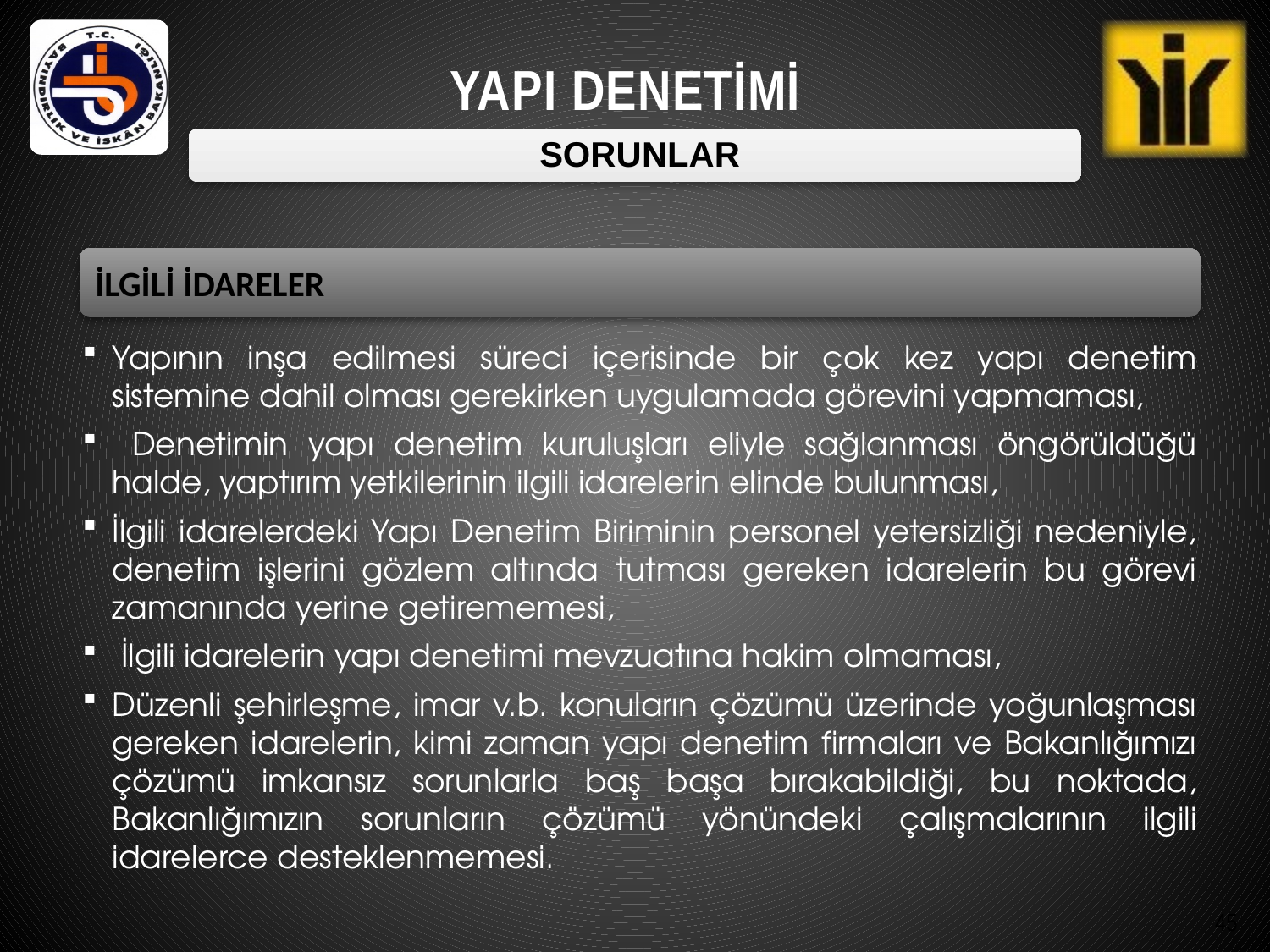

SORUNLAR
İLGİLİ İDARELER
Yapının inşa edilmesi süreci içerisinde bir çok kez yapı denetim sistemine dahil olması gerekirken uygulamada görevini yapmaması,
 Denetimin yapı denetim kuruluşları eliyle sağlanması öngörüldüğü halde, yaptırım yetkilerinin ilgili idarelerin elinde bulunması,
İlgili idarelerdeki Yapı Denetim Biriminin personel yetersizliği nedeniyle, denetim işlerini gözlem altında tutması gereken idarelerin bu görevi zamanında yerine getirememesi,
 İlgili idarelerin yapı denetimi mevzuatına hakim olmaması,
Düzenli şehirleşme, imar v.b. konuların çözümü üzerinde yoğunlaşması gereken idarelerin, kimi zaman yapı denetim firmaları ve Bakanlığımızı çözümü imkansız sorunlarla baş başa bırakabildiği, bu noktada, Bakanlığımızın sorunların çözümü yönündeki çalışmalarının ilgili idarelerce desteklenmemesi.
45